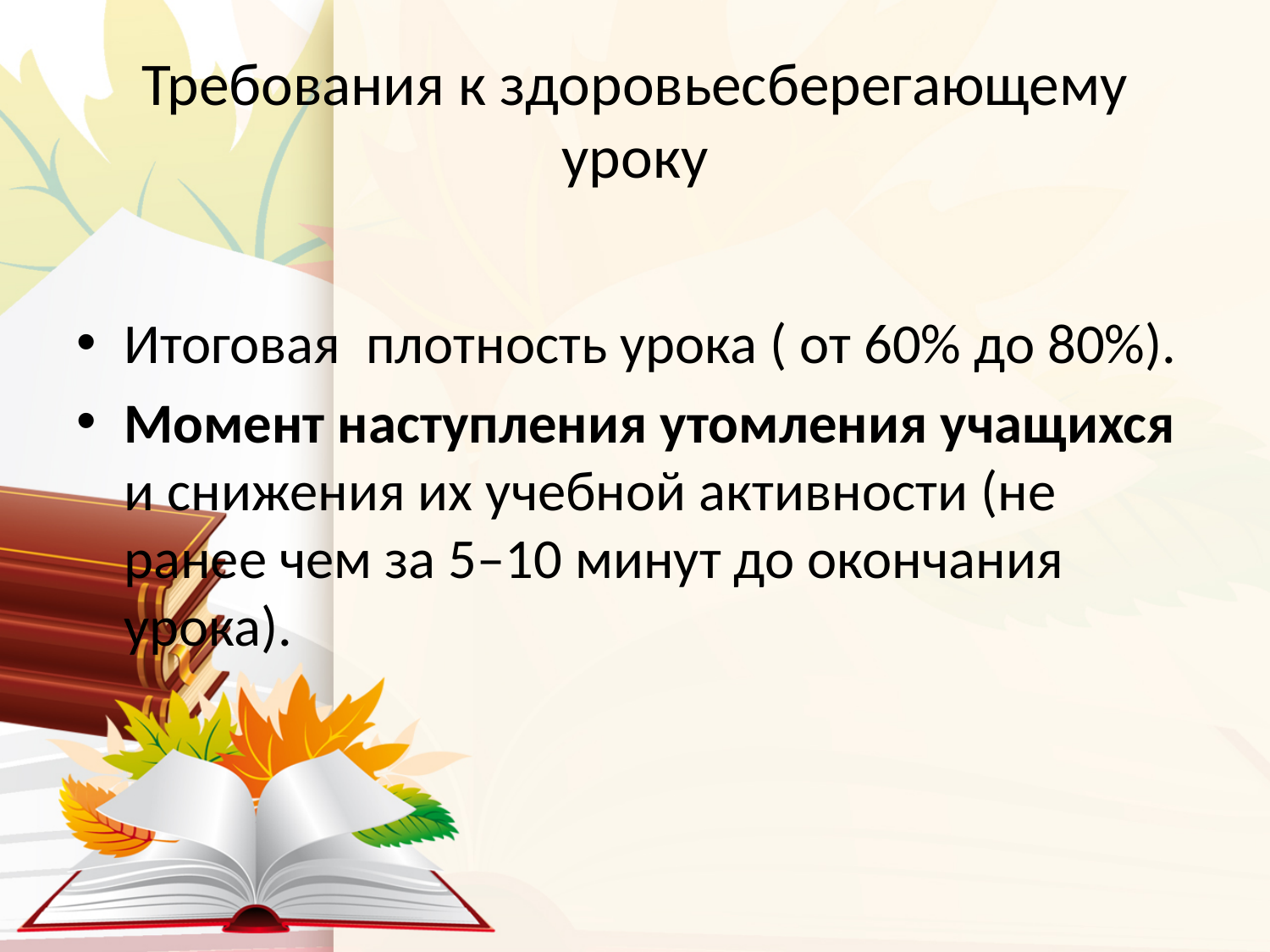

# Требования к здоровьесберегающему уроку

Итоговая  плотность урока ( от 60% до 80%).
Момент наступления утомления учащихся и снижения их учебной активности (не ранее чем за 5–10 минут до окончания урока).